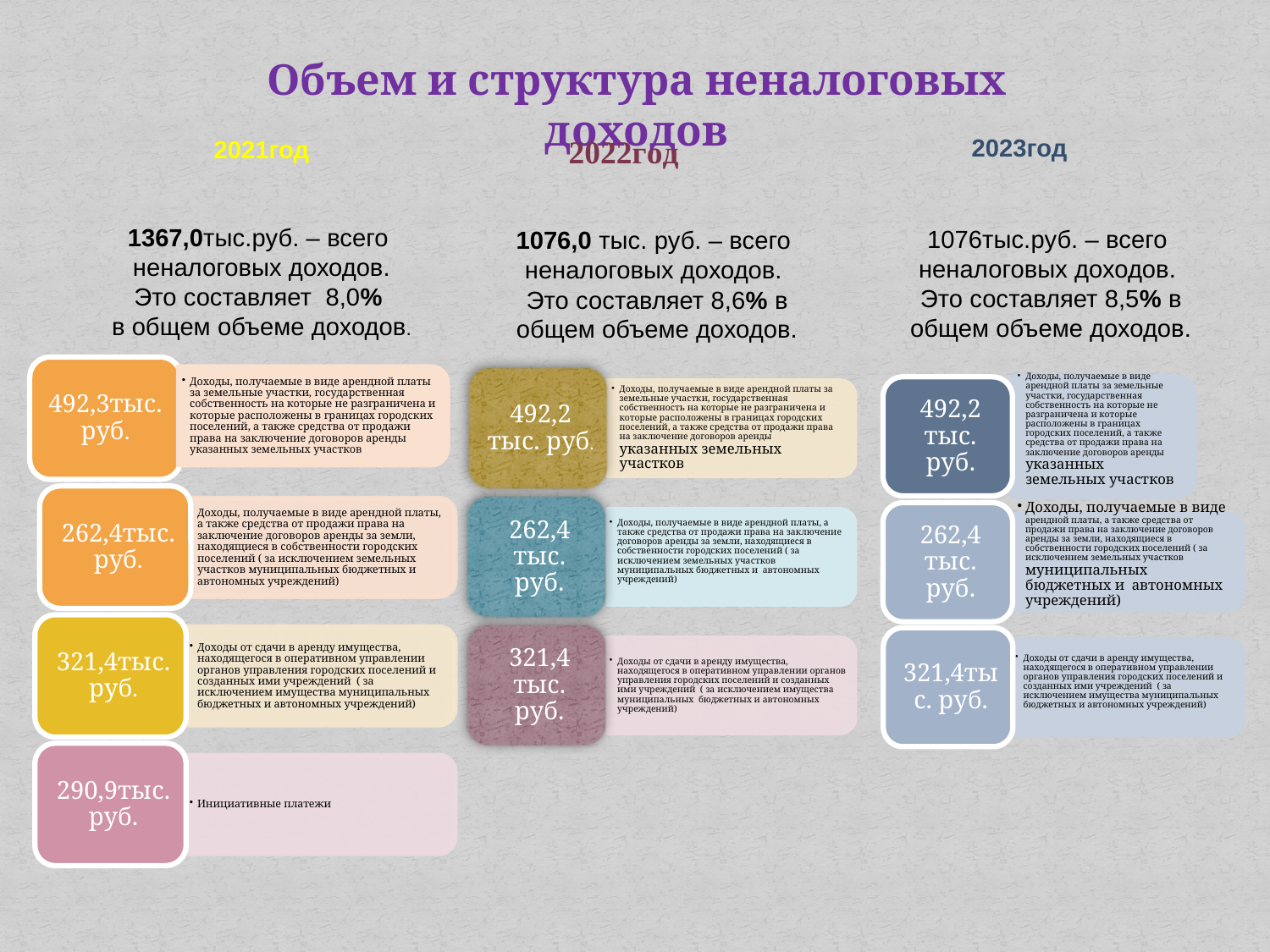

Объем и структура неналоговых доходов

### Chart

| Category |
|---|

### Chart

| Category |
|---|
2023год
2021год

### Chart

| Category |
|---|
1367,0тыс.руб. – всего
неналоговых доходов.
Это составляет  8,0%
в общем объеме доходов.
1076тыс.руб. – всего
неналоговых доходов.
Это составляет 8,5% в общем объеме доходов.
1076,0 тыс. руб. – всего
неналоговых доходов.
Это составляет 8,6% в общем объеме доходов.

492,3тыс. руб.

Доходы, получаемые в виде арендной платы за земельные участки, государственная собственность на которые не разграничена и которые расположены в границах городских поселений, а также средства от продажи права на заключение договоров аренды указанных земельных участков
Доходы, получаемые в виде арендной платы за земельные участки, государственная собственность на которые не разграничена и которые расположены в границах городских поселений, а также средства от продажи права на заключение договоров аренды указанных земельных участков
492,2 тыс. руб.
Доходы, получаемые в виде арендной платы, а также средства от продажи права на заключение договоров аренды за земли, находящиеся в собственности городских поселений ( за исключением земельных участков муниципальных бюджетных и  автономных учреждений)

262,4 тыс. руб.
Доходы от сдачи в аренду имущества, находящегося в оперативном управлении органов управления городских поселений и созданных ими учреждений  ( за исключением имущества муниципальных  бюджетных и автономных учреждений)
321,4 тыс. руб.
Доходы, получаемые в виде арендной платы за земельные участки, государственная собственность на которые не разграничена и которые расположены в границах городских поселений, а также средства от продажи права на заключение договоров аренды указанных земельных участков

492,2 тыс. руб.
Доходы, получаемые в виде арендной платы, а также средства от продажи права на заключение договоров аренды за земли, находящиеся в собственности городских поселений ( за исключением земельных участков муниципальных бюджетных и  автономных учреждений)

262,4 тыс. руб.
Доходы от сдачи в аренду имущества, находящегося в оперативном управлении органов управления городских поселений и созданных ими учреждений  ( за исключением имущества муниципальных  бюджетных и автономных учреждений)

321,4тыс. руб.
Доходы, получаемые в виде арендной платы, а также средства от продажи права на заключение договоров аренды за земли, находящиеся в собственности городских поселений ( за исключением земельных участков муниципальных бюджетных и  автономных учреждений)
262,4тыс. руб.
Доходы от сдачи в аренду имущества, находящегося в оперативном управлении органов управления городских поселений и созданных ими учреждений  ( за исключением имущества муниципальных  бюджетных и автономных учреждений)
321,4тыс. руб.
Инициативные платежи
290,9тыс. руб.